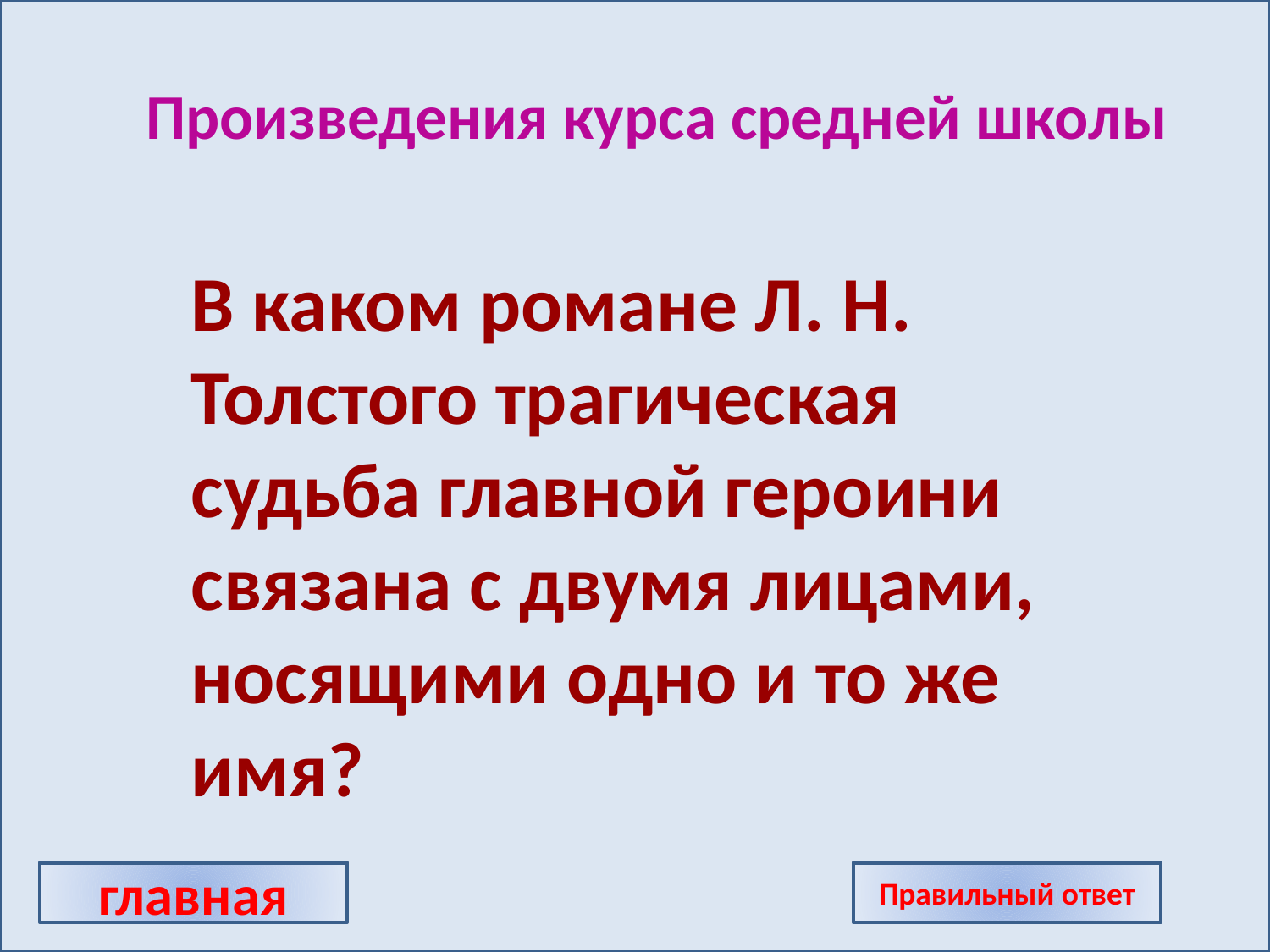

Произведения курса средней школы
В каком романе Л. Н. Толстого трагическая судьба главной героини связана с двумя лицами, носящими одно и то же имя?

главная
Правильный ответ